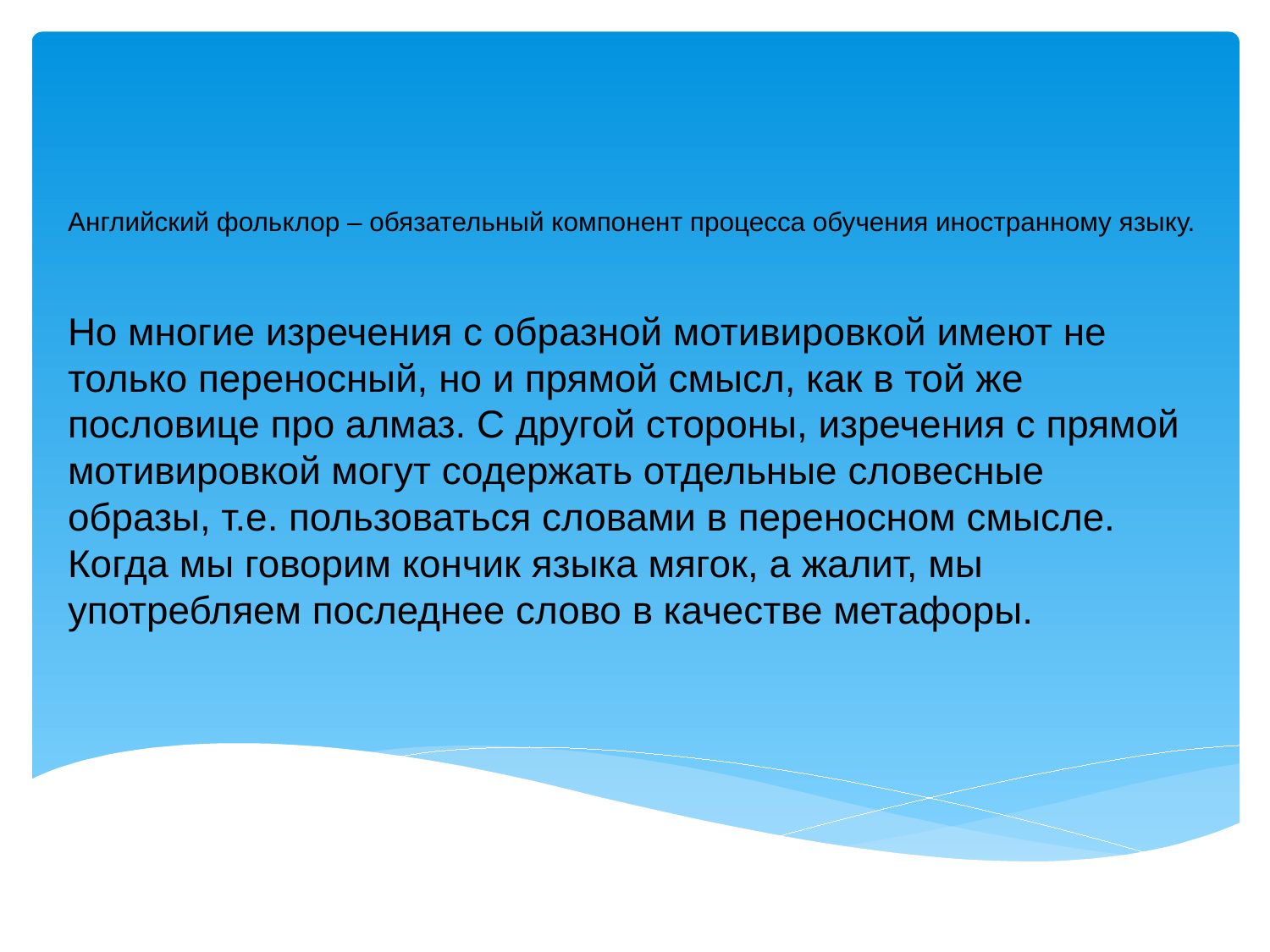

# Английский фольклор – обязательный компонент процесса обучения иностранному языку.

Но многие изречения с образной мотивировкой имеют не только переносный, но и прямой смысл, как в той же пословице про алмаз. С другой стороны, изречения с прямой мотивировкой могут содержать отдельные словесные образы, т.е. пользоваться словами в переносном смысле. Когда мы говорим кончик языка мягок, а жалит, мы употребляем последнее слово в качестве метафоры.